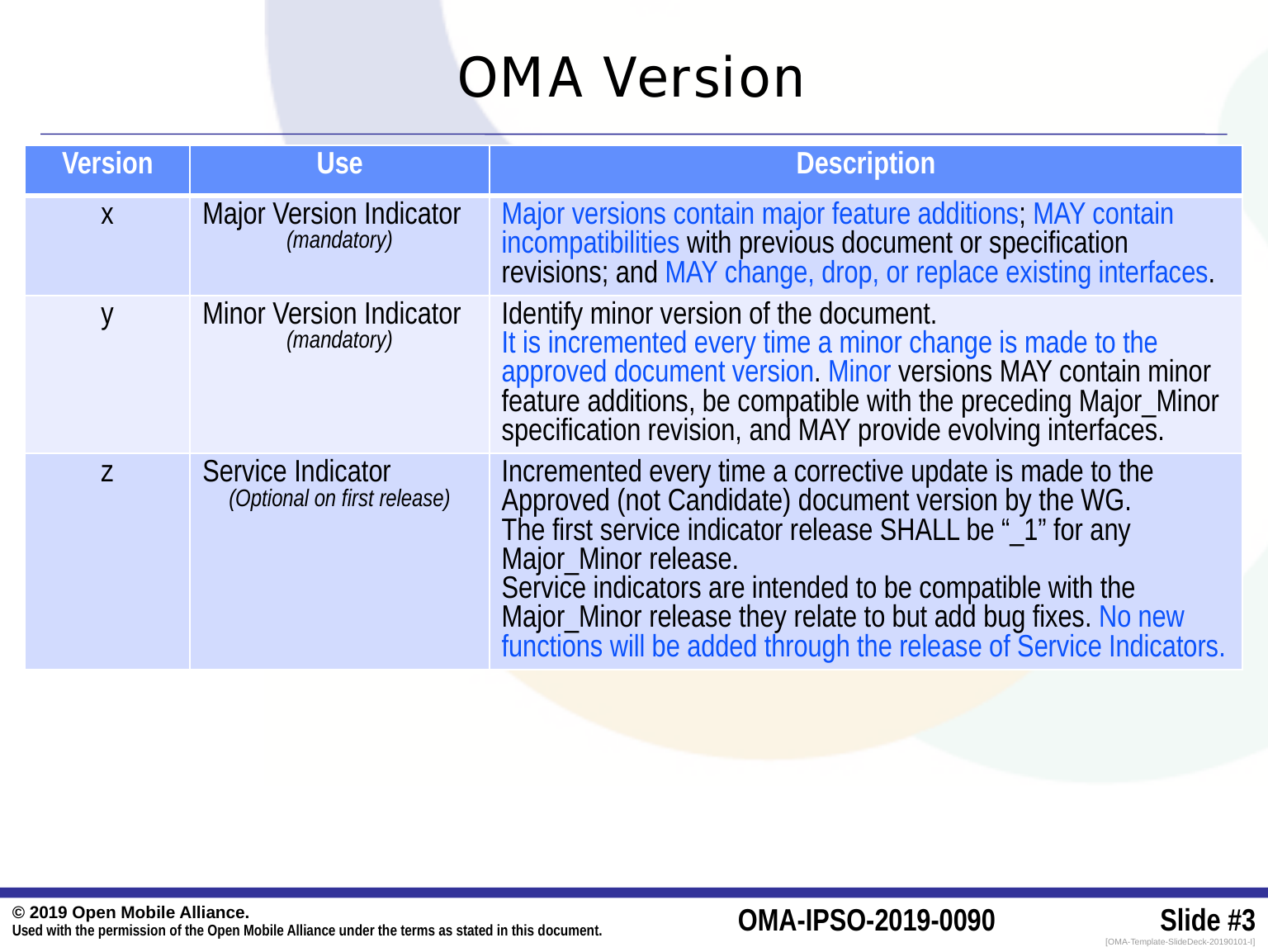

# OMA Version
| Version | Use | Description |
| --- | --- | --- |
| x | Major Version Indicator (mandatory) | Major versions contain major feature additions; MAY contain incompatibilities with previous document or specification revisions; and MAY change, drop, or replace existing interfaces. |
| y | Minor Version Indicator (mandatory) | Identify minor version of the document. It is incremented every time a minor change is made to the approved document version. Minor versions MAY contain minor feature additions, be compatible with the preceding Major\_Minor specification revision, and MAY provide evolving interfaces. |
| z | Service Indicator (Optional on first release) | Incremented every time a corrective update is made to the Approved (not Candidate) document version by the WG. The first service indicator release SHALL be “\_1” for any Major\_Minor release. Service indicators are intended to be compatible with the Major\_Minor release they relate to but add bug fixes. No new functions will be added through the release of Service Indicators. |